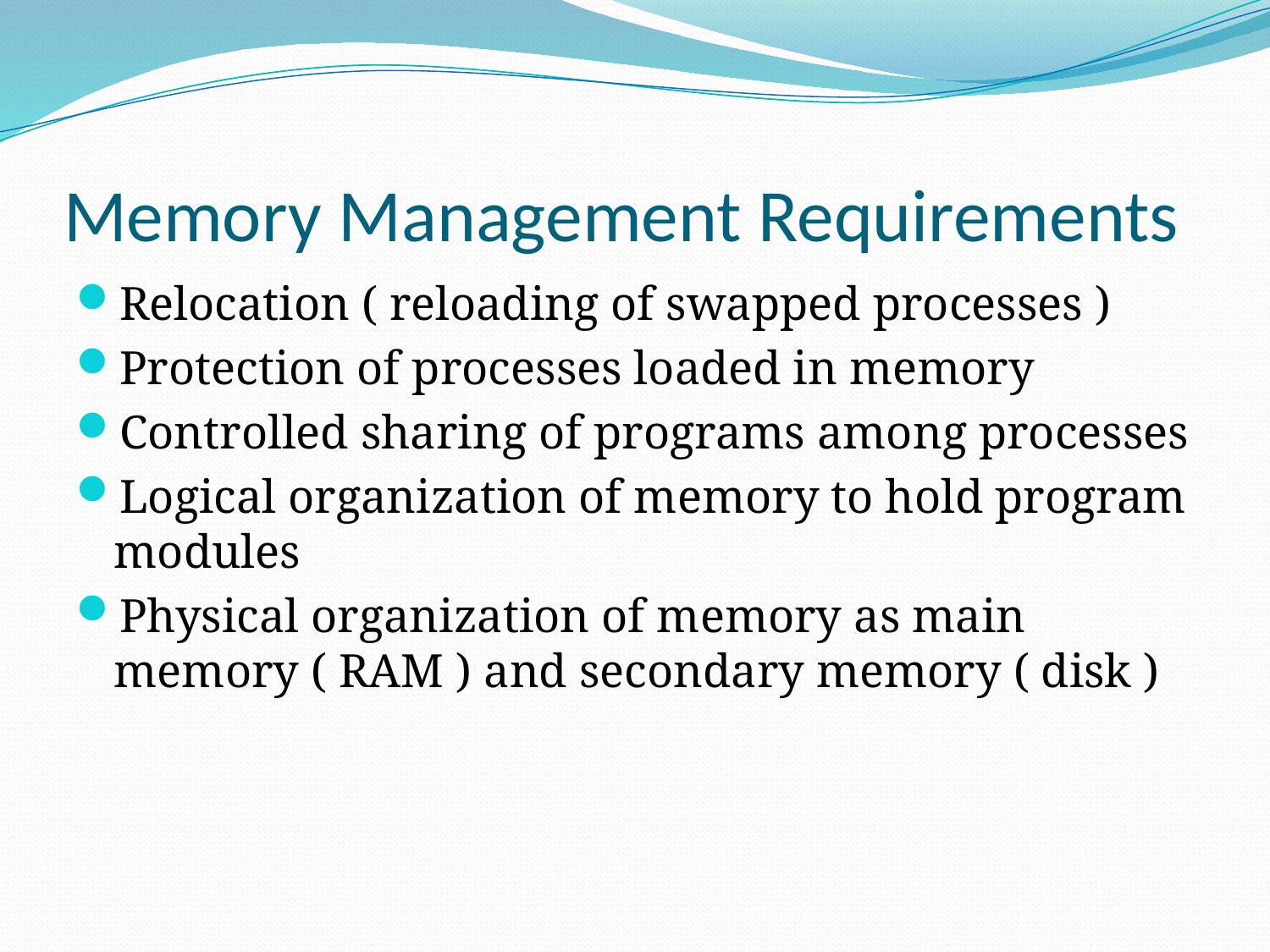

# Memory Management Requirements
Relocation ( reloading of swapped processes )
Protection of processes loaded in memory
Controlled sharing of programs among processes
Logical organization of memory to hold program modules
Physical organization of memory as main memory ( RAM ) and secondary memory ( disk )